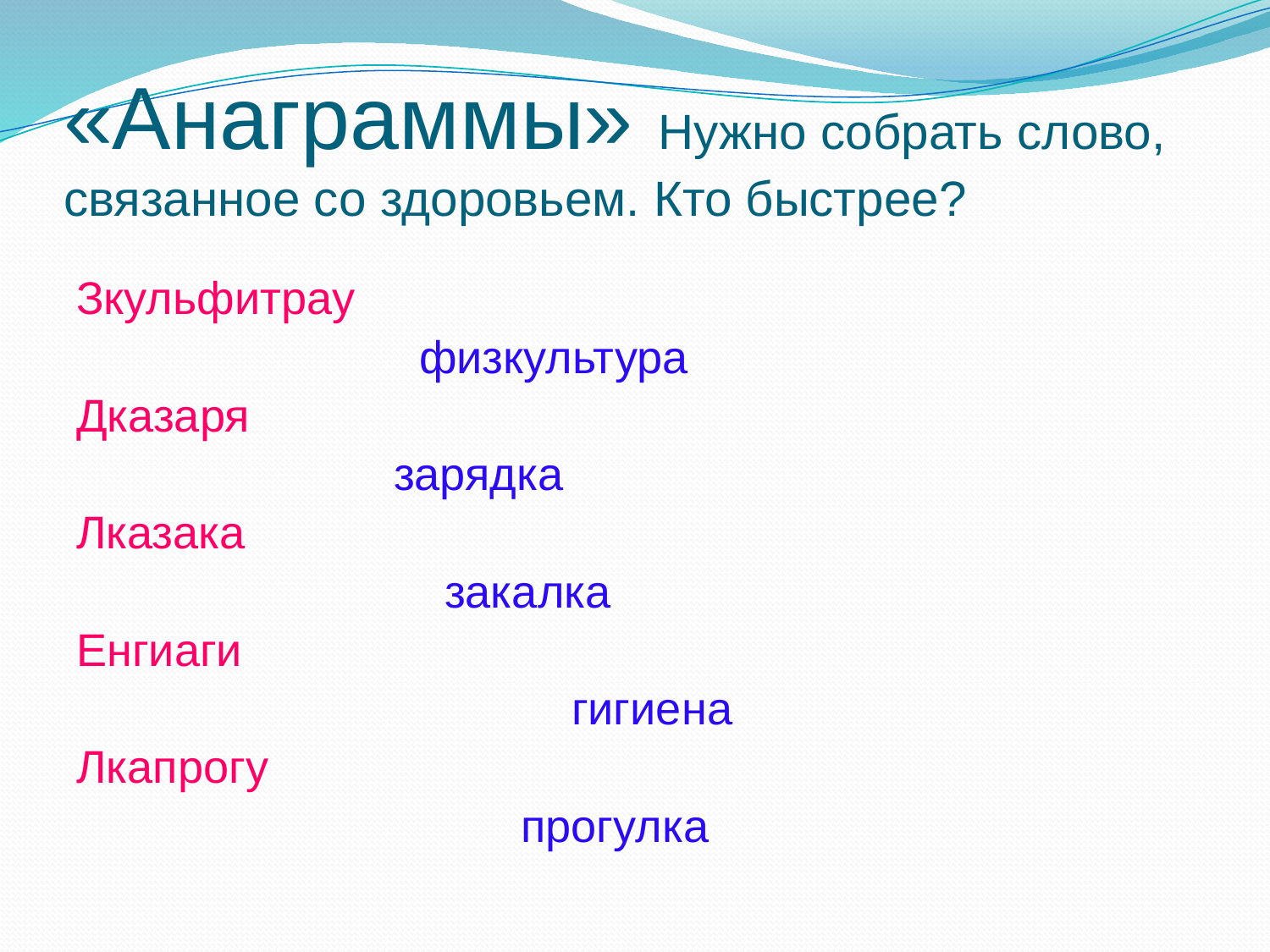

# «Анаграммы» Нужно собрать слово, связанное со здоровьем. Кто быстрее?
Зкульфитрау
                           физкультура
Дказаря
                         зарядка
Лказака
                             закалка
Енгиаги
                                       гигиена
Лкапрогу
                                   прогулка